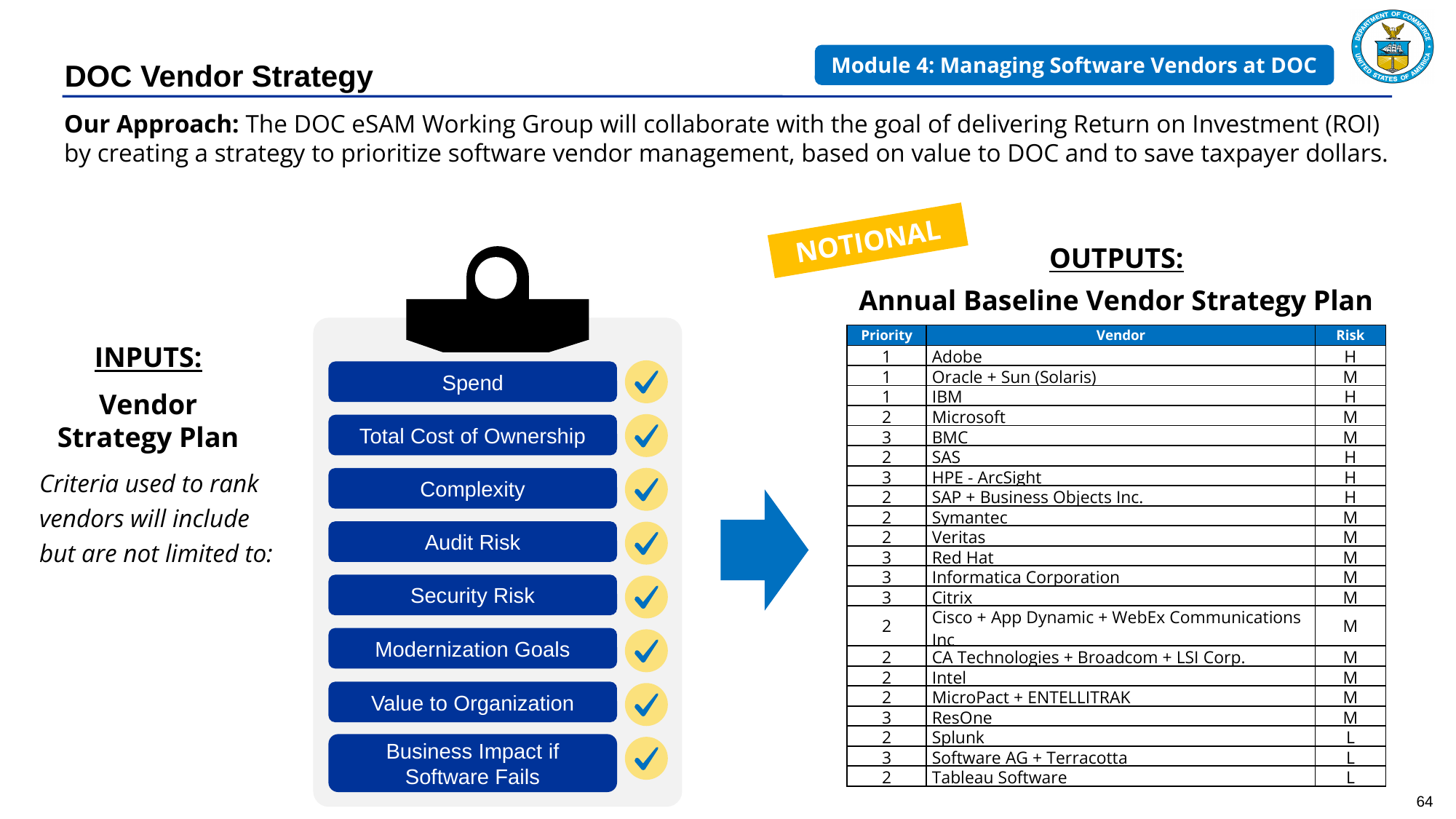

Module 4: Managing Software Vendors at DOC
DOC Vendor Strategy
Our Approach: The DOC eSAM Working Group will collaborate with the goal of delivering Return on Investment (ROI) by creating a strategy to prioritize software vendor management, based on value to DOC and to save taxpayer dollars.
NOTIONAL
OUTPUTS:
Annual Baseline Vendor Strategy Plan

| Priority | Vendor | Risk |
| --- | --- | --- |
| 1 | Adobe | H |
| 1 | Oracle + Sun (Solaris) | M |
| 1 | IBM | H |
| 2 | Microsoft | M |
| 3 | BMC | M |
| 2 | SAS | H |
| 3 | HPE - ArcSight | H |
| 2 | SAP + Business Objects Inc. | H |
| 2 | Symantec | M |
| 2 | Veritas | M |
| 3 | Red Hat | M |
| 3 | Informatica Corporation | M |
| 3 | Citrix | M |
| 2 | Cisco + App Dynamic + WebEx Communications Inc | M |
| 2 | CA Technologies + Broadcom + LSI Corp. | M |
| 2 | Intel | M |
| 2 | MicroPact + ENTELLITRAK | M |
| 3 | ResOne | M |
| 2 | Splunk | L |
| 3 | Software AG + Terracotta | L |
| 2 | Tableau Software | L |

INPUTS:

Spend
Vendor Strategy Plan

Total Cost of Ownership
Criteria used to rank vendors will include but are not limited to:

Complexity

Audit Risk

Security Risk

Modernization Goals

Value to Organization

Business Impact if Software Fails